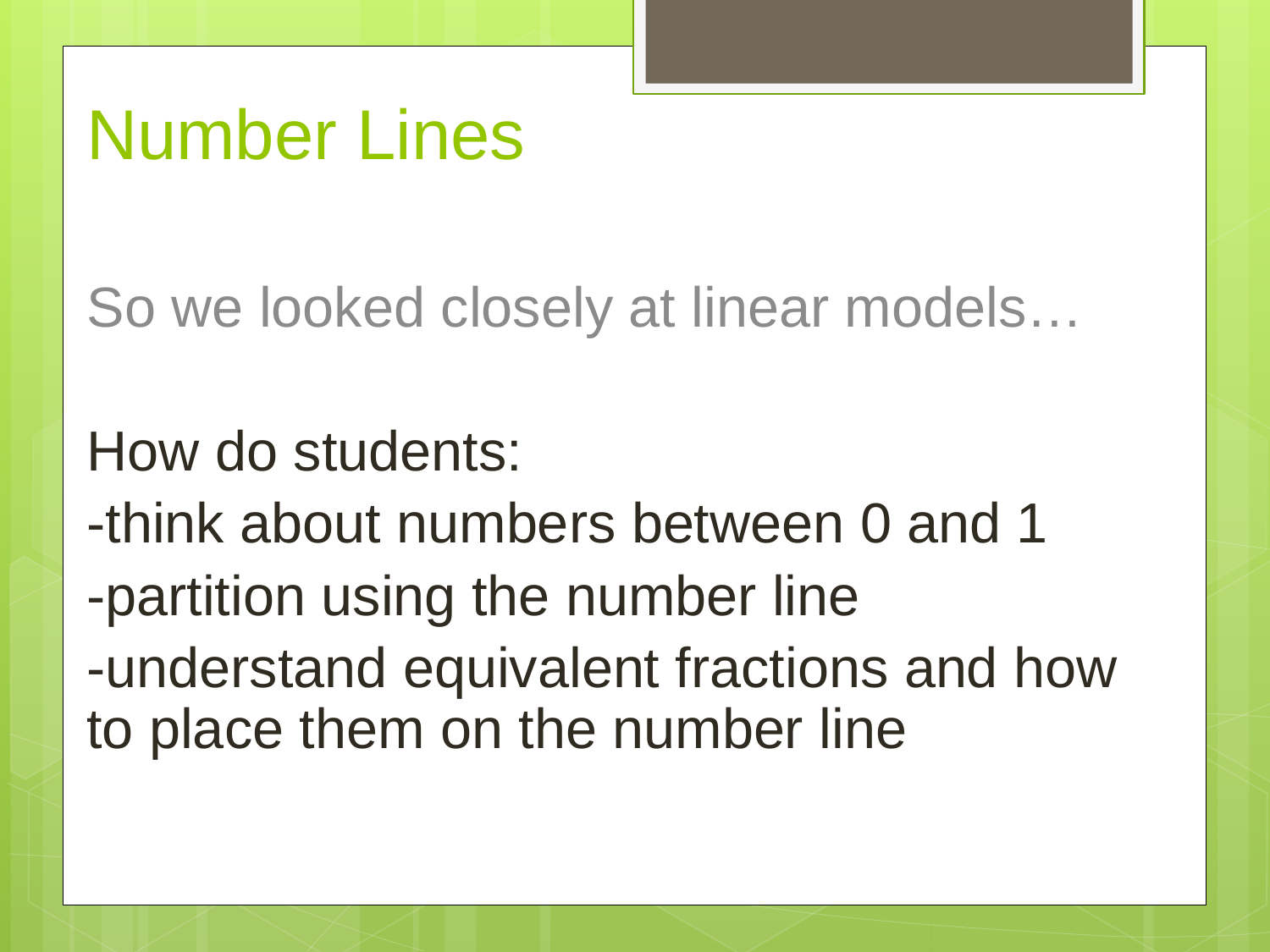

# Number Lines
So we looked closely at linear models…

How do students:
-think about numbers between 0 and 1
-partition using the number line
-understand equivalent fractions and how to place them on the number line